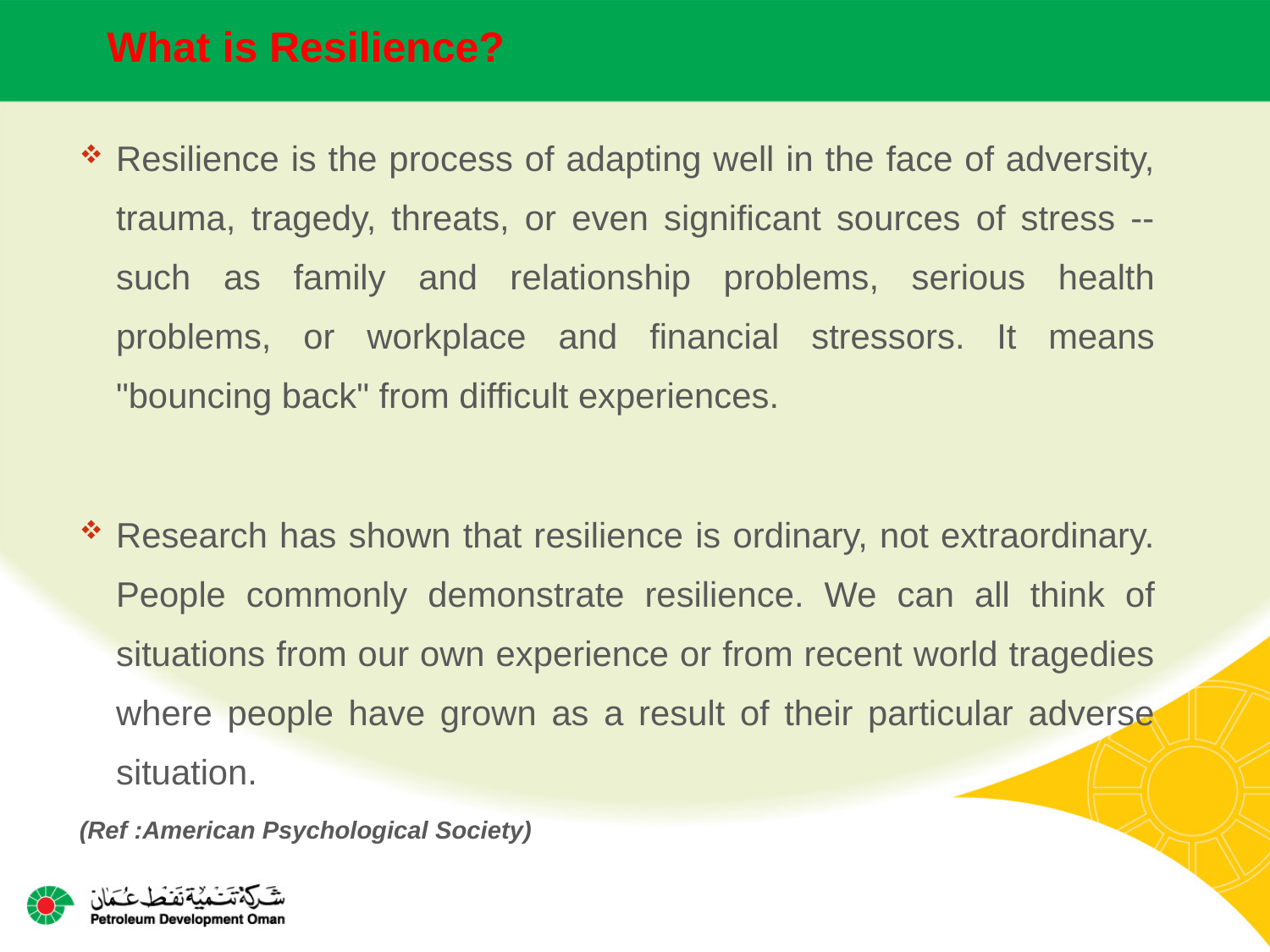

What is Resilience?
Resilience is the process of adapting well in the face of adversity, trauma, tragedy, threats, or even significant sources of stress -- such as family and relationship problems, serious health problems, or workplace and financial stressors. It means "bouncing back" from difficult experiences.

Research has shown that resilience is ordinary, not extraordinary. People commonly demonstrate resilience. We can all think of situations from our own experience or from recent world tragedies where people have grown as a result of their particular adverse situation.
(Ref :American Psychological Society)